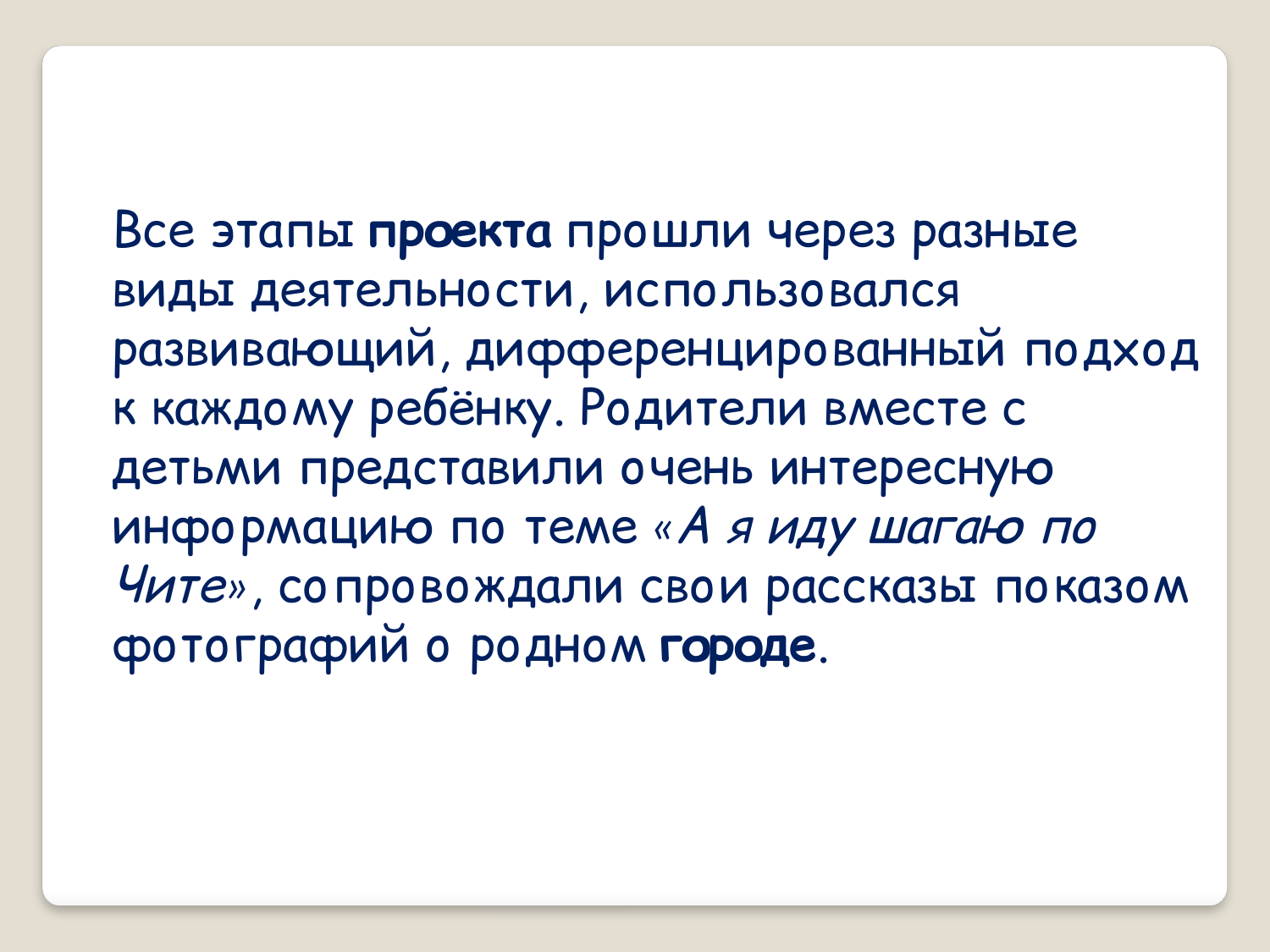

Все этапы проекта прошли через разные виды деятельности, использовался развивающий, дифференцированный подход к каждому ребёнку. Родители вместе с детьми представили очень интересную информацию по теме «А я иду шагаю по Чите», сопровождали свои рассказы показом фотографий о родном городе.